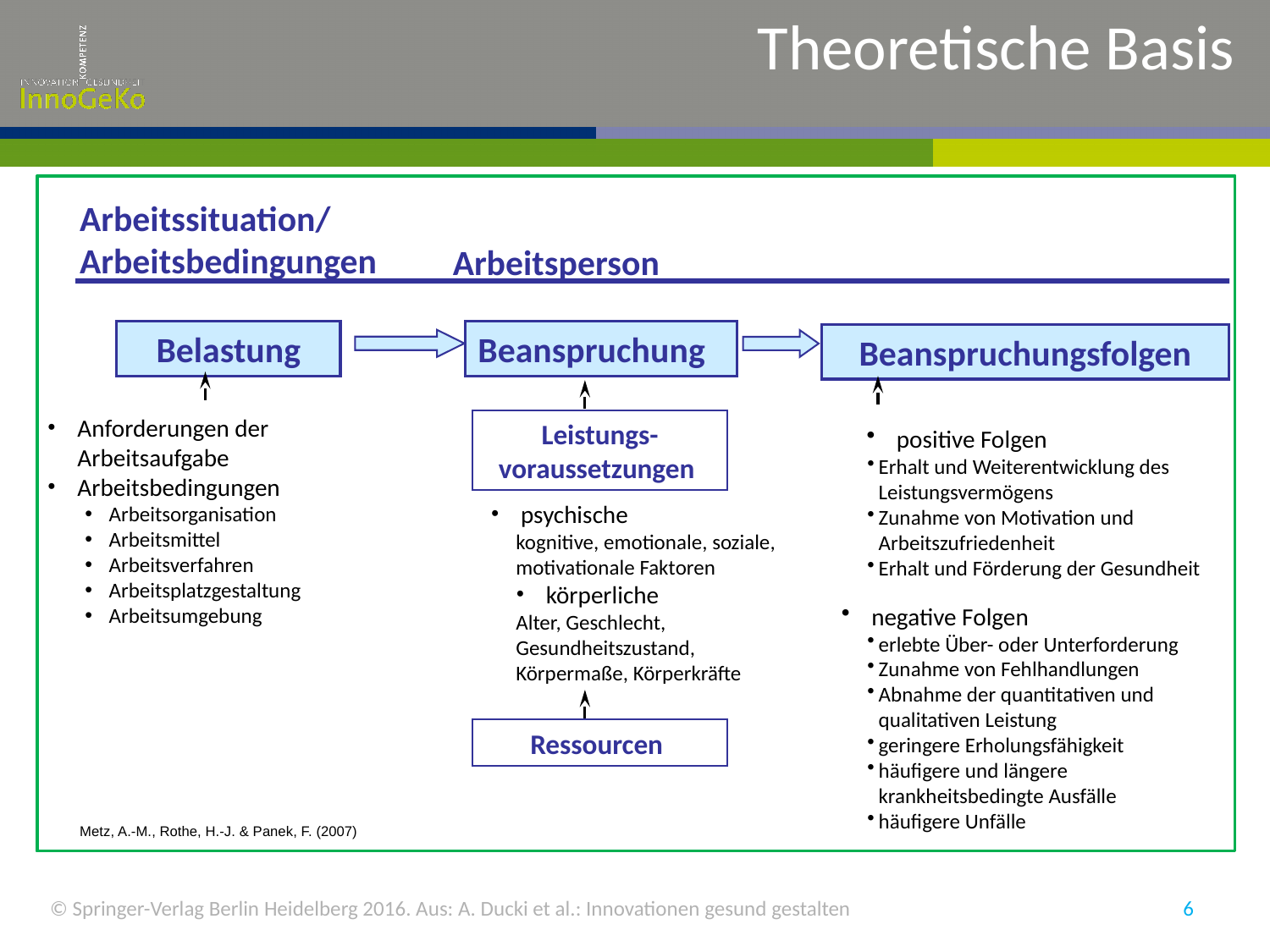

# Theoretische Basis
Arbeitssituation/
Arbeitsbedingungen
Arbeitsperson

Belastung
Beanspruchung
Beanspruchungsfolgen

positive Folgen
Erhalt und Weiterentwicklung des Leistungsvermögens
Zunahme von Motivation und Arbeitszufriedenheit
Erhalt und Förderung der Gesundheit

negative Folgen
erlebte Über- oder Unterforderung
Zunahme von Fehlhandlungen
Abnahme der quantitativen und qualitativen Leistung
geringere Erholungsfähigkeit
häufigere und längere krankheitsbedingte Ausfälle
häufigere Unfälle
Anforderungen der Arbeitsaufgabe
Arbeitsbedingungen
Arbeitsorganisation
Arbeitsmittel
Arbeitsverfahren
Arbeitsplatzgestaltung
Arbeitsumgebung

Leistungs-voraussetzungen
psychische
kognitive, emotionale, soziale, motivationale Faktoren
körperliche
Alter, Geschlecht, Gesundheitszustand, Körpermaße, Körperkräfte

Ressourcen
Metz, A.-M., Rothe, H.-J. & Panek, F. (2007)

© Springer-Verlag Berlin Heidelberg 2016. Aus: A. Ducki et al.: Innovationen gesund gestalten

6